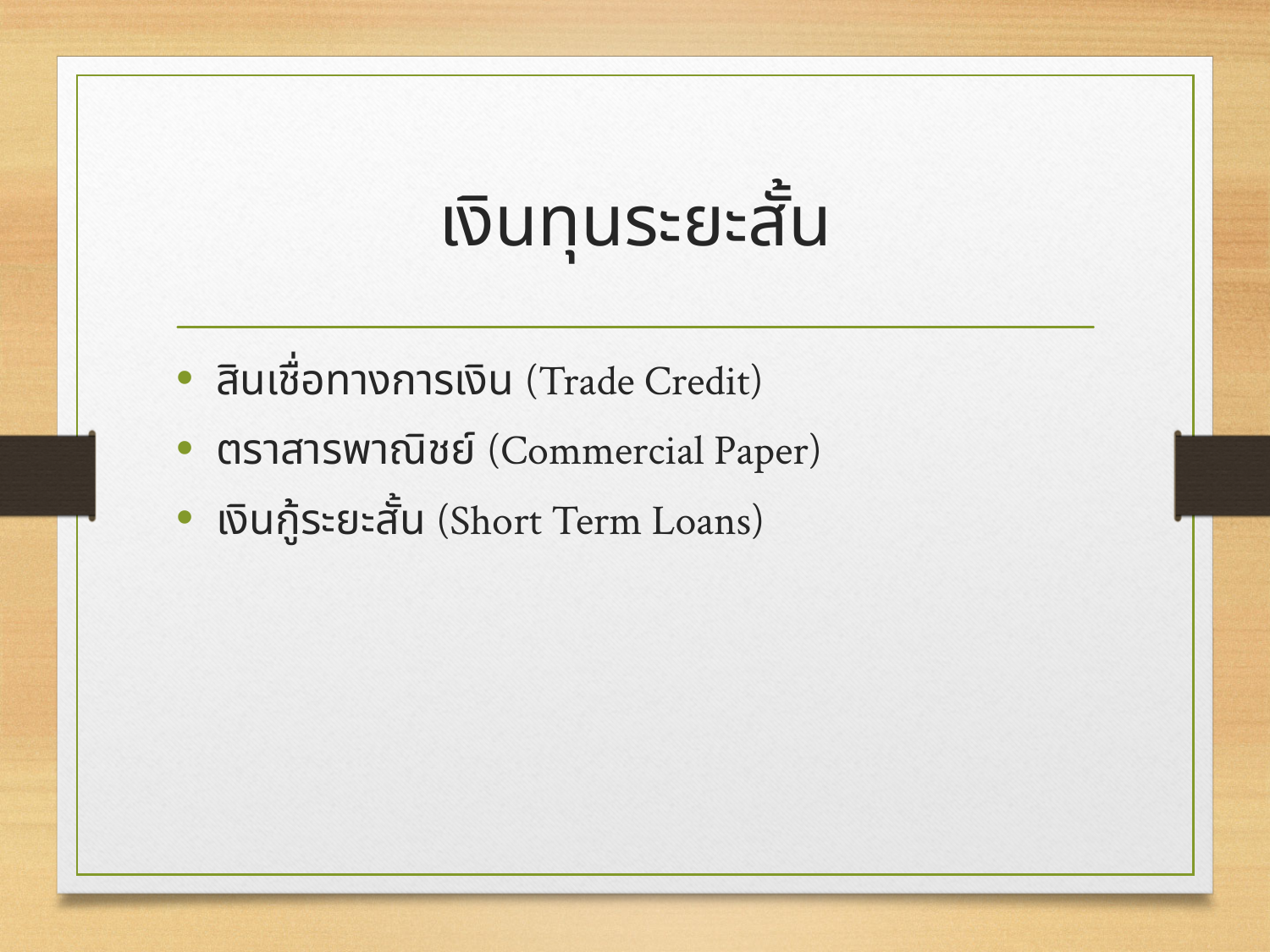

# เงินทุนระยะสั้น
สินเชื่อทางการเงิน (Trade Credit)
ตราสารพาณิชย์ (Commercial Paper)
เงินกู้ระยะสั้น (Short Term Loans)